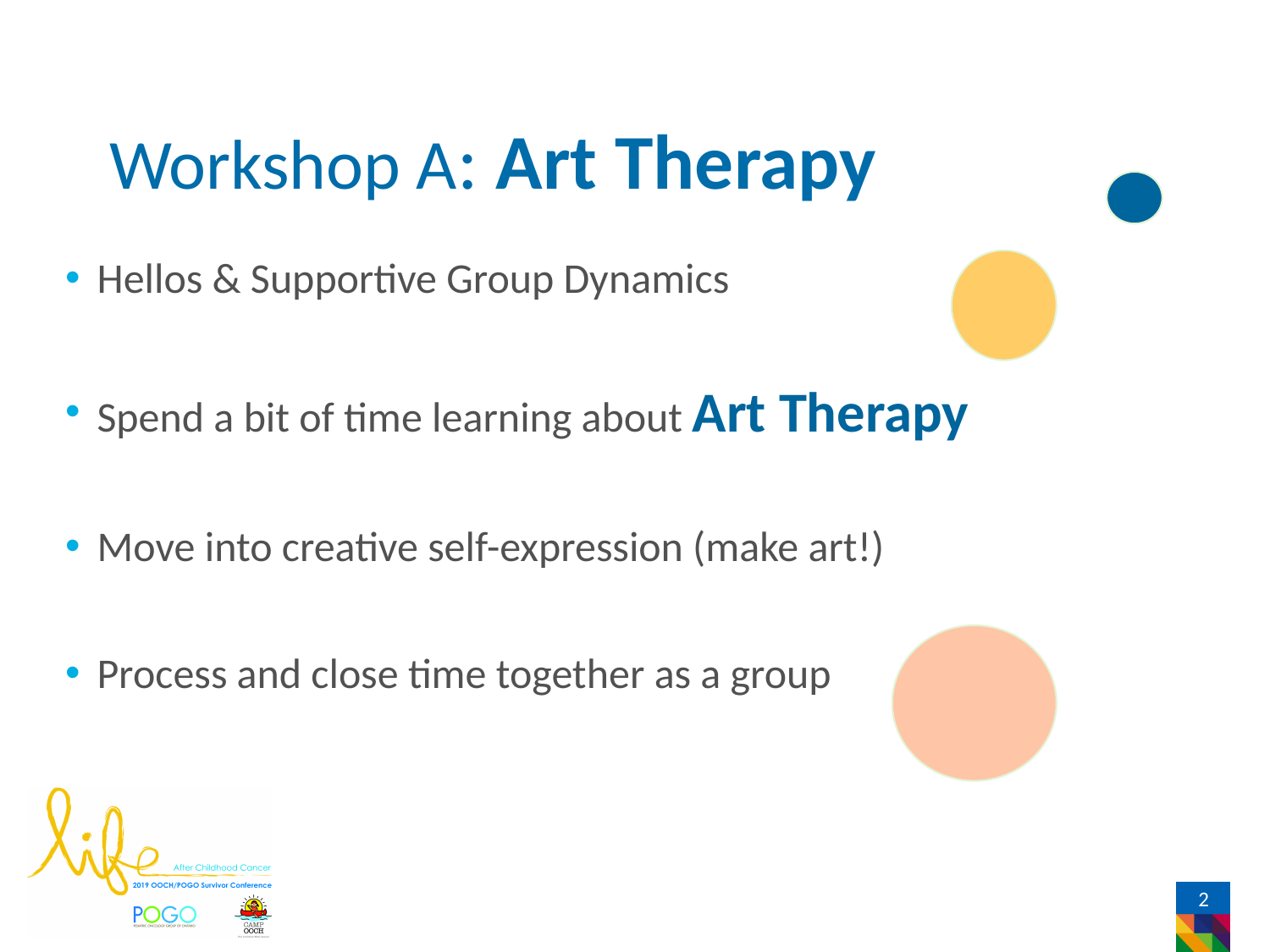

# Workshop A: Art Therapy

Hellos & Supportive Group Dynamics

Spend a bit of time learning about Art Therapy

Move into creative self-expression (make art!)

Process and close time together as a group